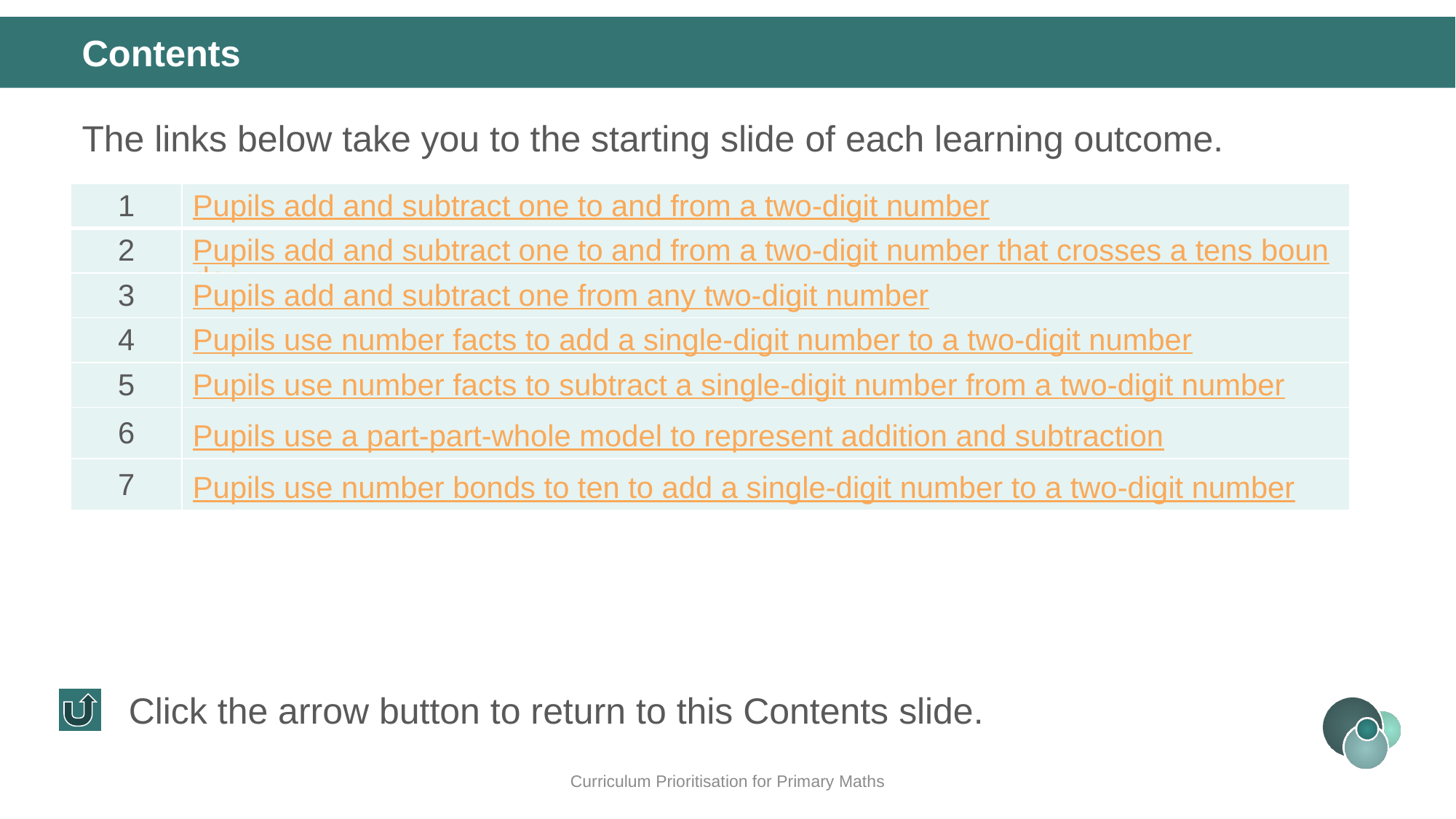

Contents
The links below take you to the starting slide of each learning outcome.
| 1 | Pupils add and subtract one to and from a two-digit number |
| --- | --- |
| 2 | Pupils add and subtract one to and from a two-digit number that crosses a tens boundary |
| 3 | Pupils add and subtract one from any two-digit number |
| 4 | Pupils use number facts to add a single-digit number to a two-digit number |
| 5 | Pupils use number facts to subtract a single-digit number from a two-digit number |
| 6 | Pupils use a part-part-whole model to represent addition and subtraction |
| 7 | Pupils use number bonds to ten to add a single-digit number to a two-digit number |
Click the arrow button to return to this Contents slide.

Curriculum Prioritisation for Primary Maths